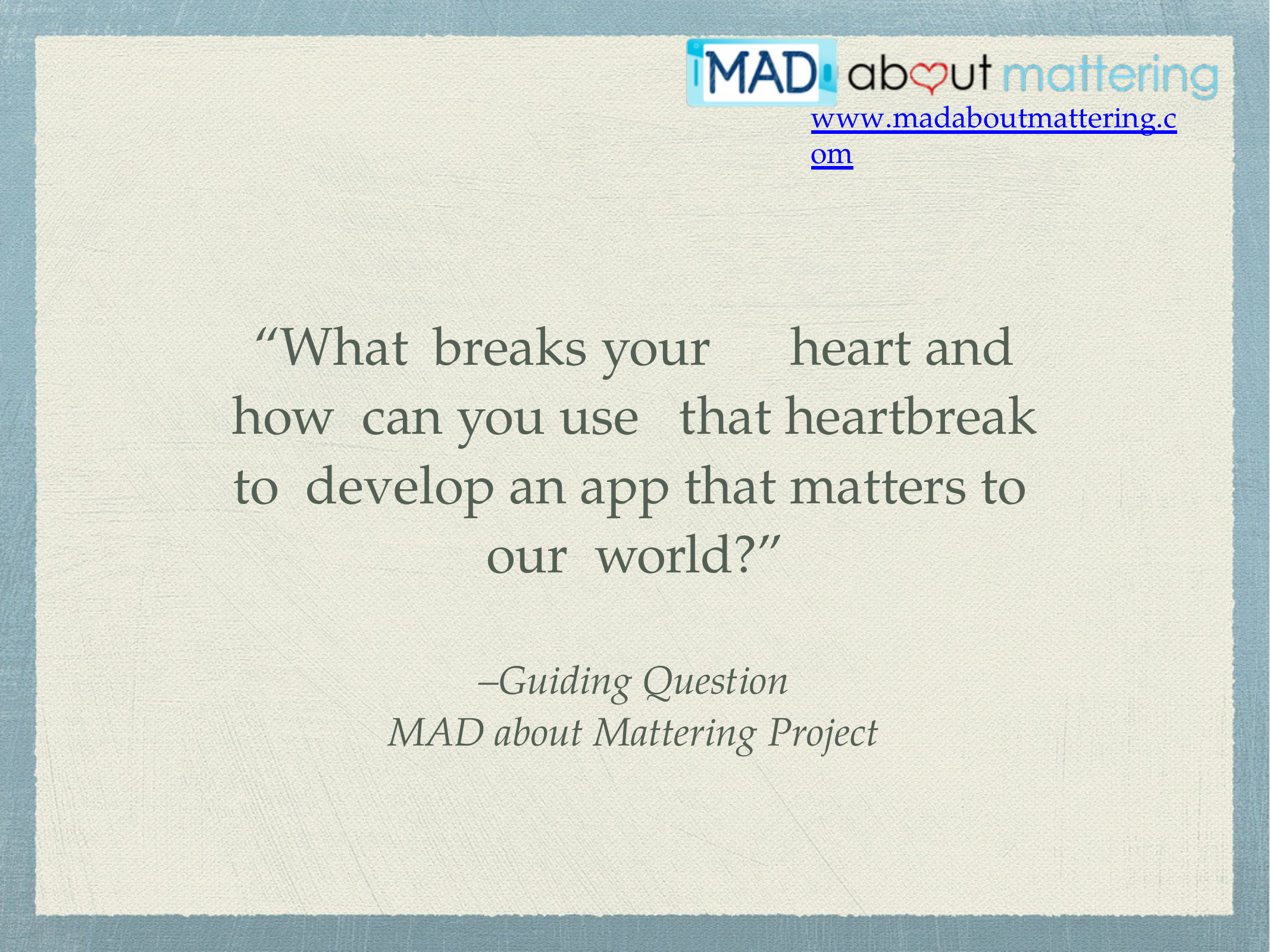

www.madaboutmattering.com
“What	breaks your	heart and how  can you use	that heartbreak to  develop an app that matters to	our  world?”
–Guiding Question  MAD about Mattering Project